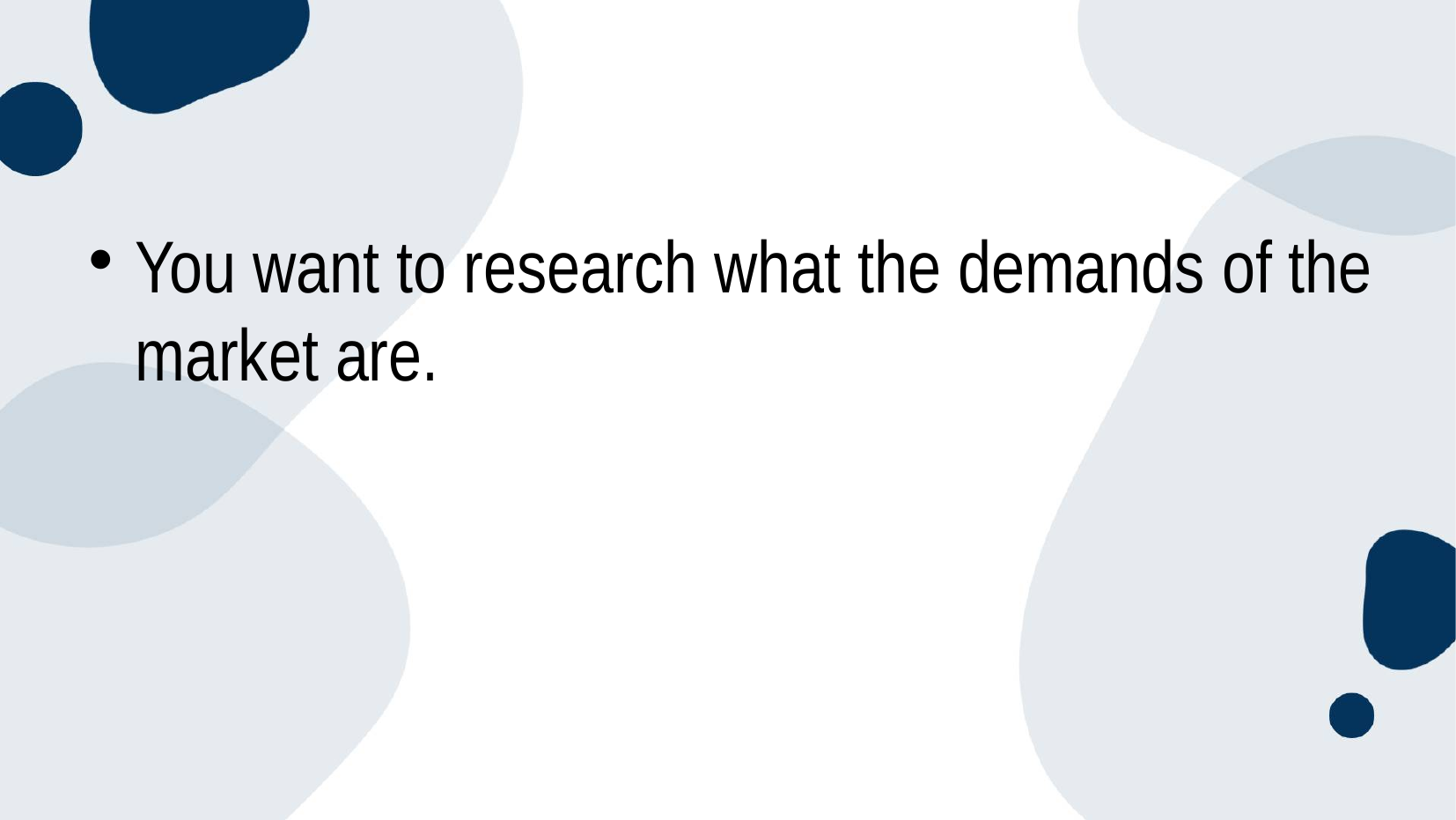

#
You want to research what the demands of the market are.